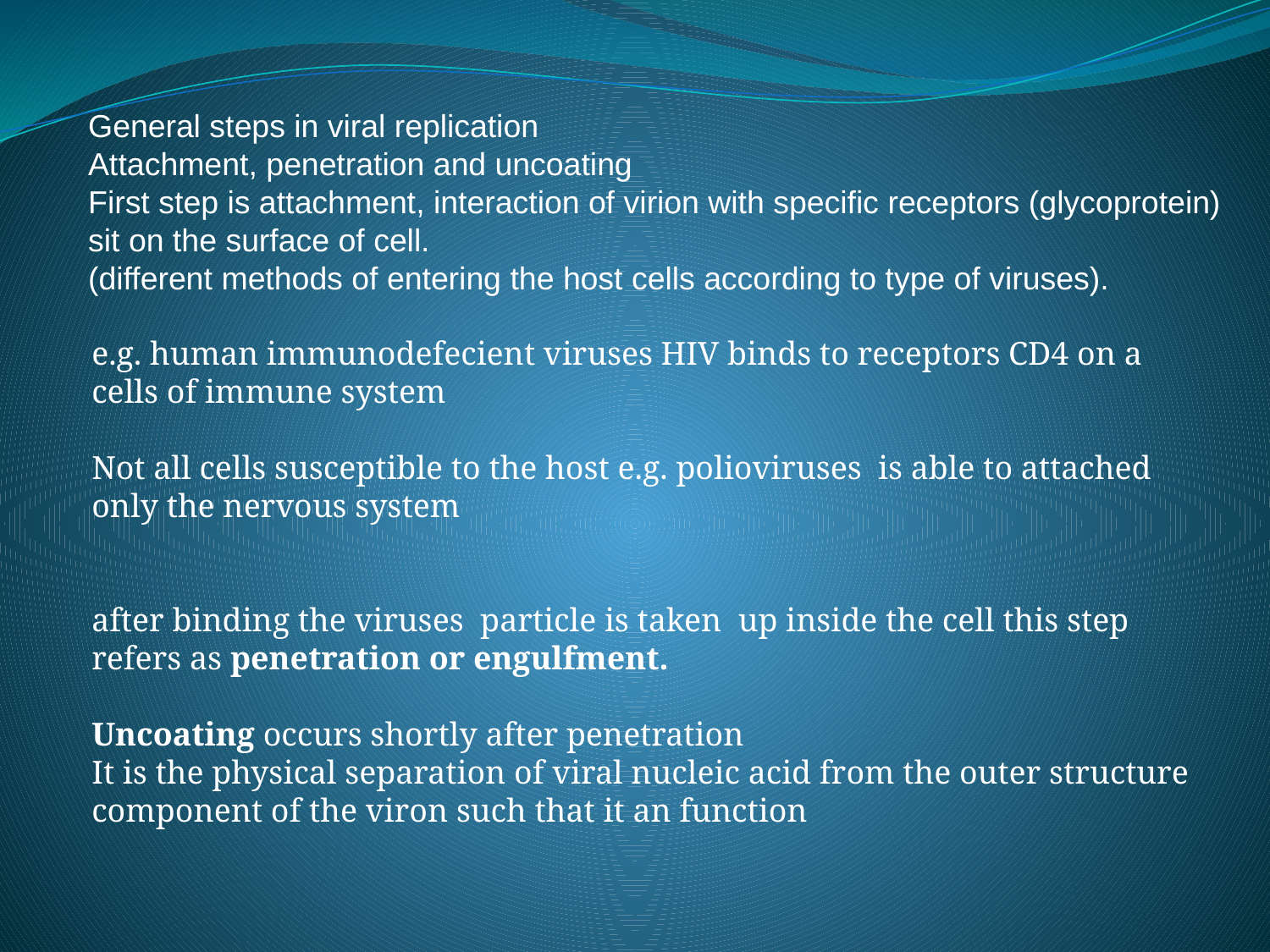

General steps in viral replication
Attachment, penetration and uncoating
First step is attachment, interaction of virion with specific receptors (glycoprotein)
sit on the surface of cell.
(different methods of entering the host cells according to type of viruses).

e.g. human immunodefecient viruses HIV binds to receptors CD4 on a cells of immune system

Not all cells susceptible to the host e.g. polioviruses  is able to attached only the nervous system

after binding the viruses  particle is taken  up inside the cell this step refers as penetration or engulfment.

Uncoating occurs shortly after penetration
It is the physical separation of viral nucleic acid from the outer structure component of the viron such that it an function